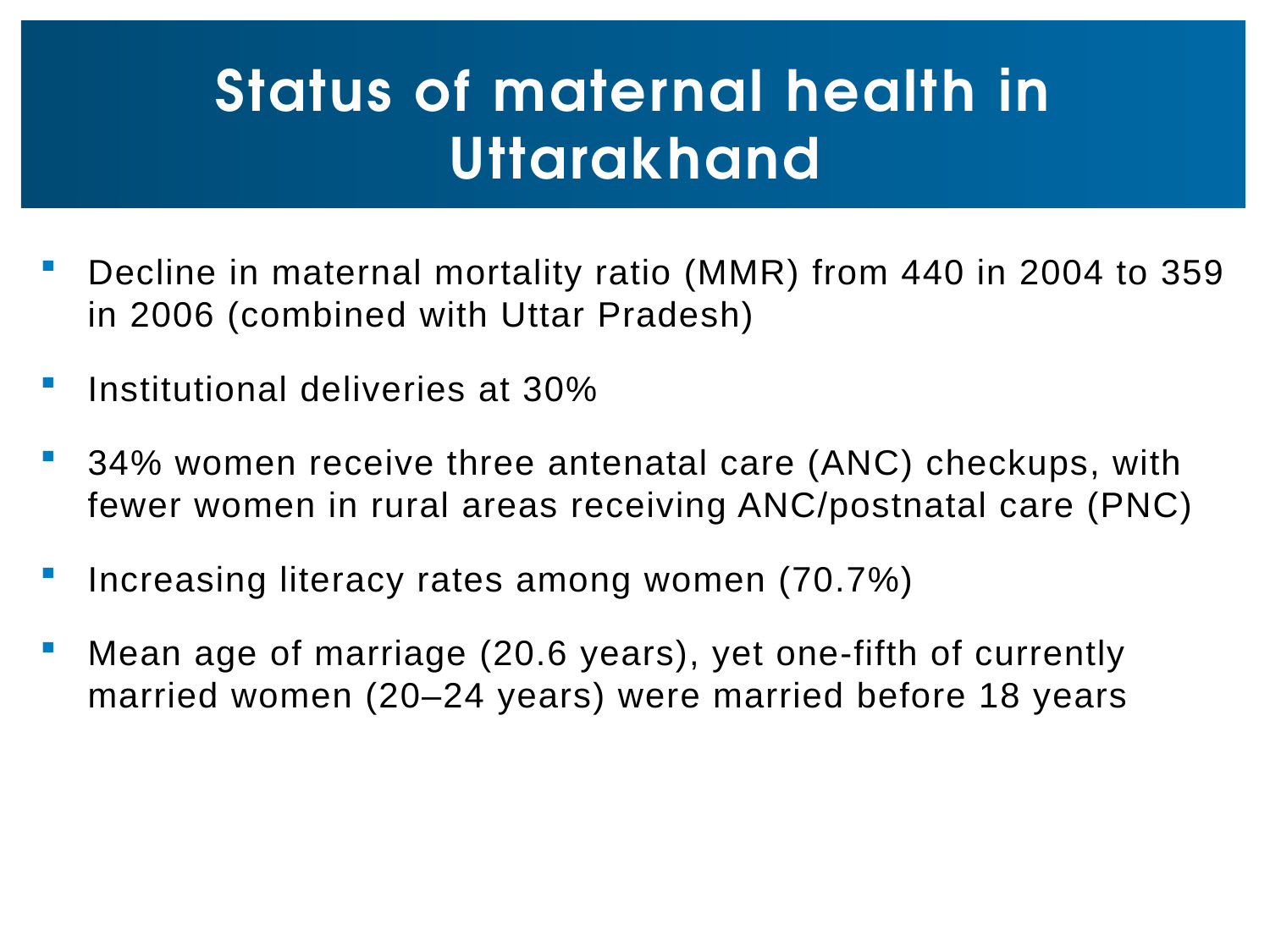

# Status of maternal health in Uttarakhand
Decline in maternal mortality ratio (MMR) from 440 in 2004 to 359 in 2006 (combined with Uttar Pradesh)
Institutional deliveries at 30%
34% women receive three antenatal care (ANC) checkups, with fewer women in rural areas receiving ANC/postnatal care (PNC)
Increasing literacy rates among women (70.7%)
Mean age of marriage (20.6 years), yet one-fifth of currently married women (20–24 years) were married before 18 years